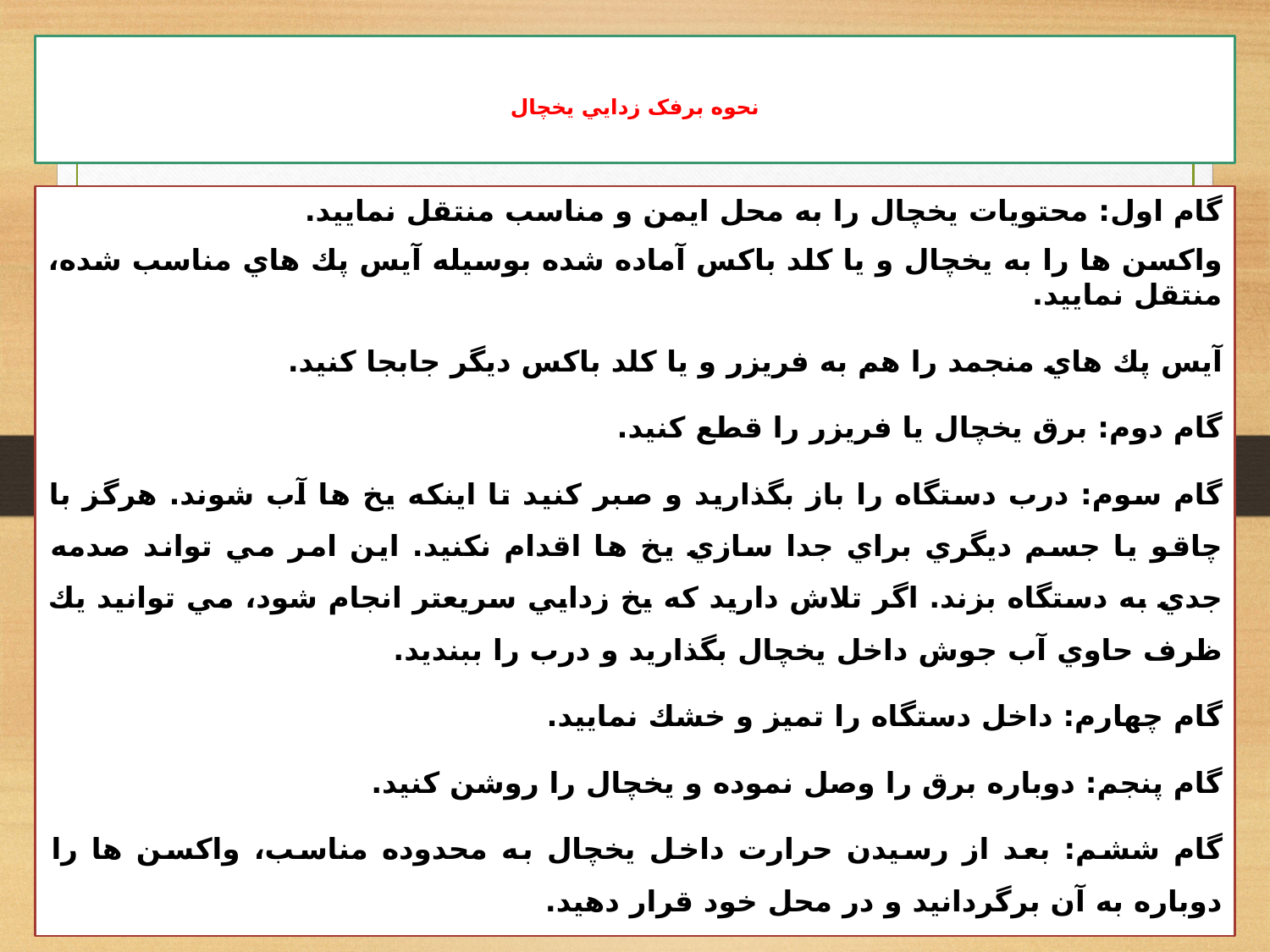

# نحوه برفک زدايي يخچال
گام اول: محتويات يخچال را به محل ايمن و مناسب منتقل نماييد.
واكسن ها را به يخچال و يا كلد باكس آماده شده بوسيله آيس پك هاي مناسب شده، منتقل نماييد.
آيس پك هاي منجمد را هم به فريزر و يا كلد باكس ديگر جابجا كنيد.
گام دوم: برق يخچال يا فريزر را قطع كنيد.
گام سوم: درب دستگاه را باز بگذاريد و صبر كنيد تا اينكه يخ ها آب شوند. هرگز با چاقو يا جسم ديگري براي جدا سازي يخ ها اقدام نكنيد. اين امر مي تواند صدمه جدي به دستگاه بزند. اگر تلاش داريد كه يخ زدايي سريعتر انجام شود، مي توانيد يك ظرف حاوي آب جوش داخل يخچال بگذاريد و درب را ببنديد.
گام چهارم: داخل دستگاه را تميز و خشك نماييد.
گام پنجم: دوباره برق را وصل نموده و يخچال را روشن كنيد.
گام ششم: بعد از رسيدن حرارت داخل يخچال به محدوده مناسب، واكسن ها را دوباره به آن برگردانيد و در محل خود قرار دهيد.